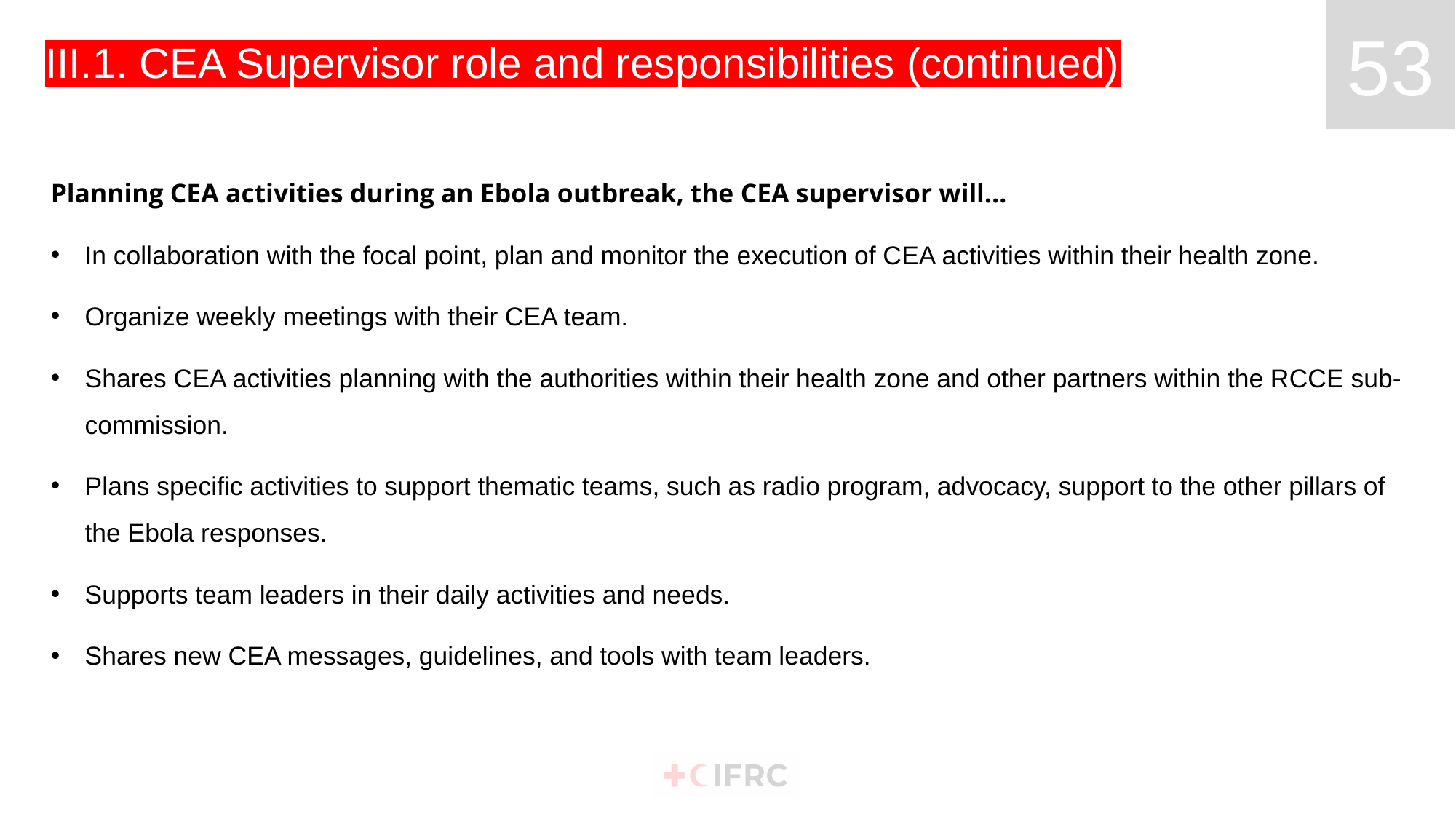

# III.1. CEA Supervisor role and responsibilities (continued)
Planning CEA activities during an Ebola outbreak, the CEA supervisor will…
In collaboration with the focal point, plan and monitor the execution of CEA activities within their health zone.
Organize weekly meetings with their CEA team.
Shares CEA activities planning with the authorities within their health zone and other partners within the RCCE sub-commission.
Plans specific activities to support thematic teams, such as radio program, advocacy, support to the other pillars of the Ebola responses.
Supports team leaders in their daily activities and needs.
Shares new CEA messages, guidelines, and tools with team leaders.